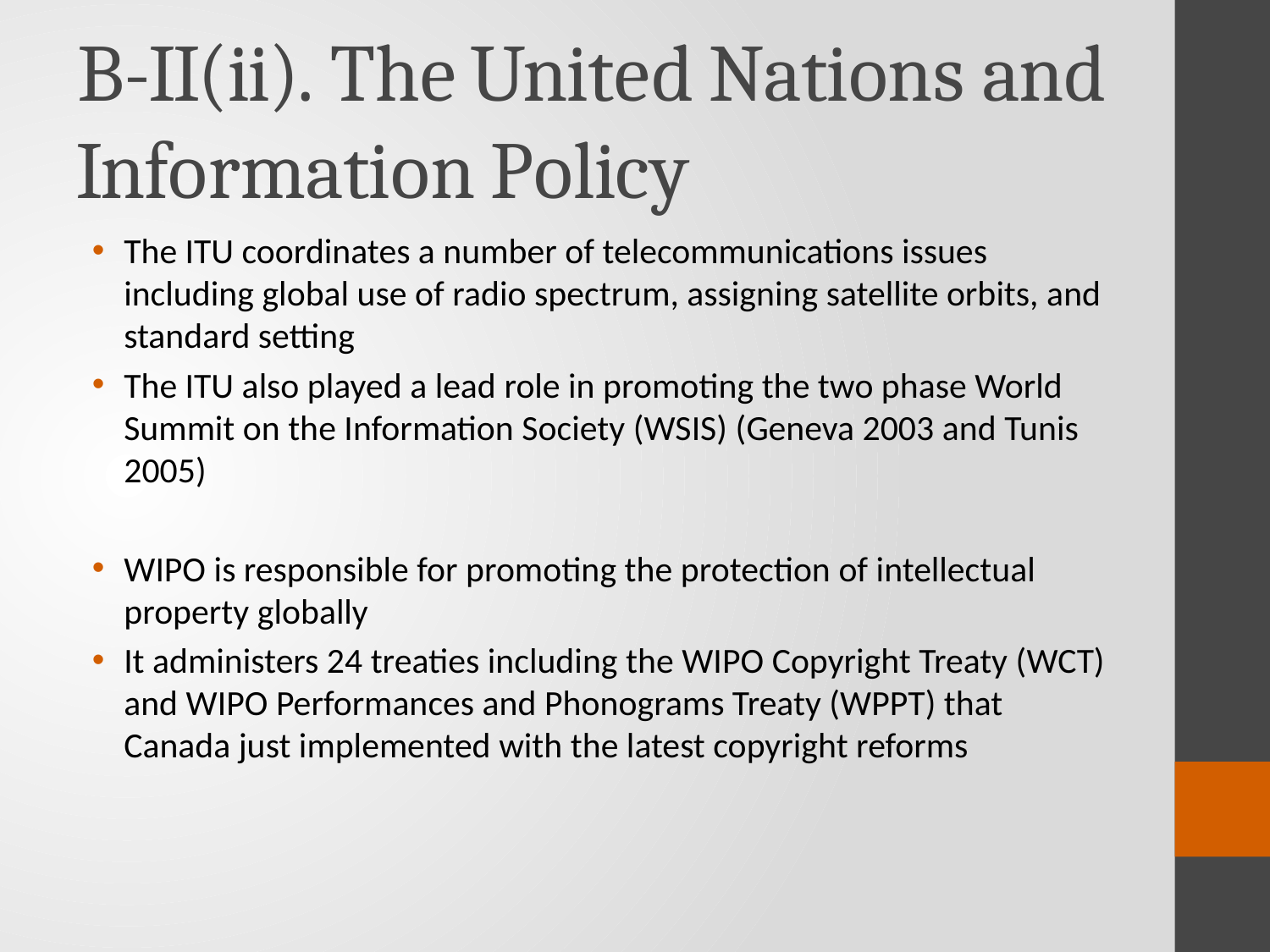

# B-II(ii). The United Nations and Information Policy
The ITU coordinates a number of telecommunications issues including global use of radio spectrum, assigning satellite orbits, and standard setting
The ITU also played a lead role in promoting the two phase World Summit on the Information Society (WSIS) (Geneva 2003 and Tunis 2005)

WIPO is responsible for promoting the protection of intellectual property globally
It administers 24 treaties including the WIPO Copyright Treaty (WCT) and WIPO Performances and Phonograms Treaty (WPPT) that Canada just implemented with the latest copyright reforms